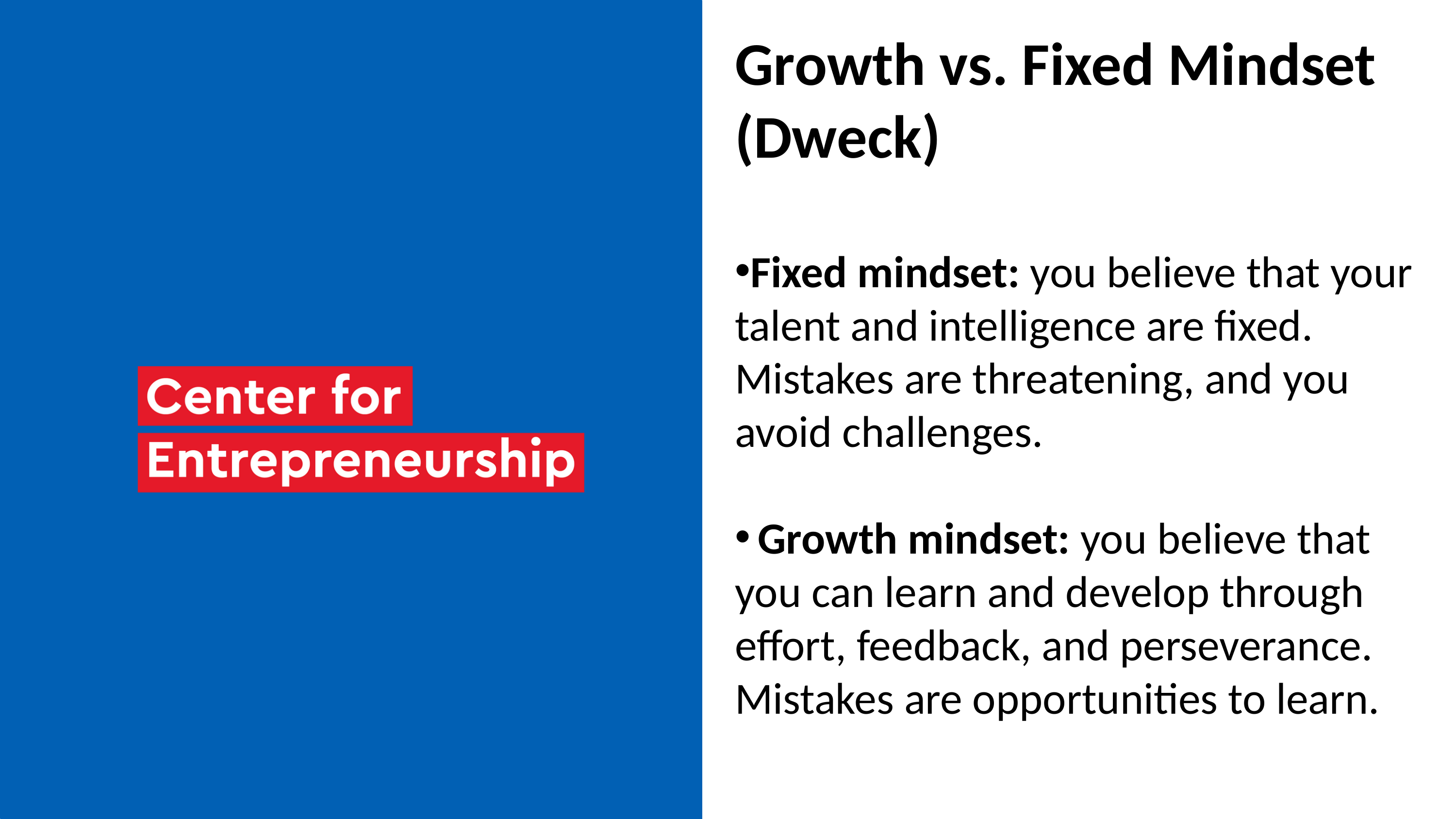

Growth vs. Fixed Mindset (Dweck)

Fixed mindset: you believe that your talent and intelligence are fixed. Mistakes are threatening, and you avoid challenges.

Growth mindset: you believe that
you can learn and develop through effort, feedback, and perseverance. Mistakes are opportunities to learn.